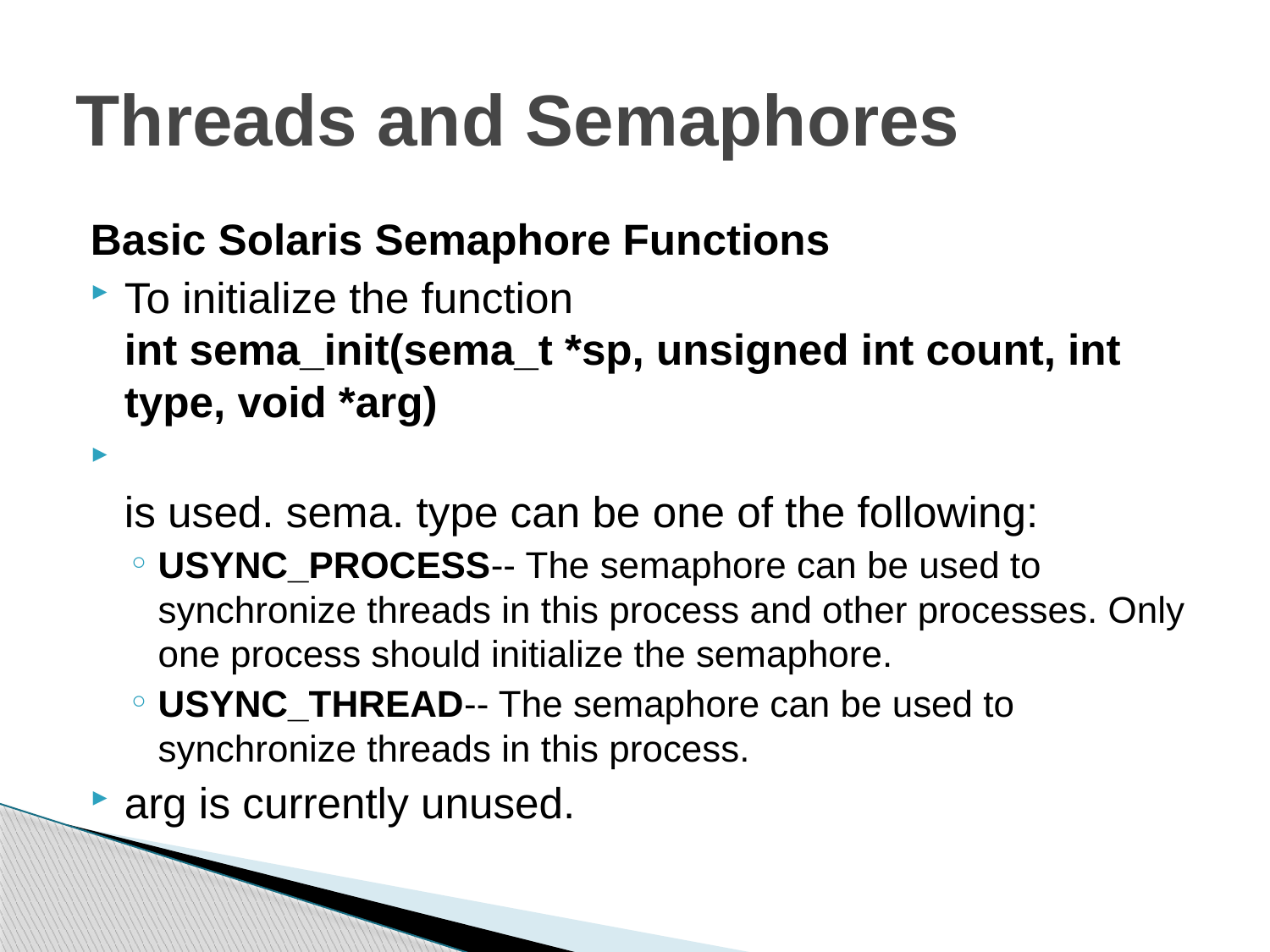

# Threads and Semaphores
Basic Solaris Semaphore Functions
To initialize the function 
int sema_init(sema_t *sp, unsigned int count, int type, void *arg)
is used. sema. type can be one of the following:
USYNC_PROCESS-- The semaphore can be used to synchronize threads in this process and other processes. Only one process should initialize the semaphore.
USYNC_THREAD-- The semaphore can be used to synchronize threads in this process.
arg is currently unused.